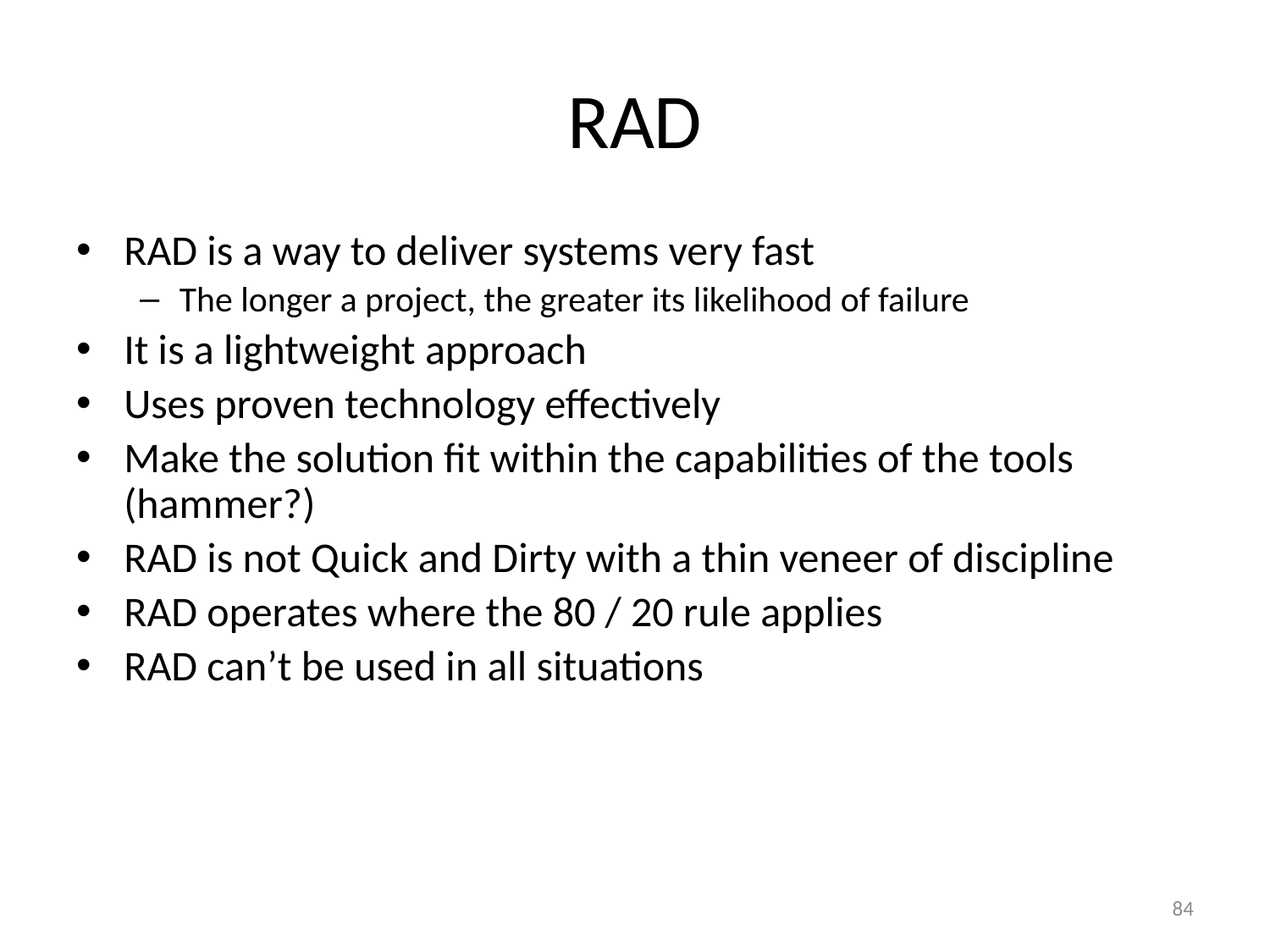

# RAD
RAD is a way to deliver systems very fast
The longer a project, the greater its likelihood of failure
It is a lightweight approach
Uses proven technology effectively
Make the solution fit within the capabilities of the tools (hammer?)
RAD is not Quick and Dirty with a thin veneer of discipline
RAD operates where the 80 / 20 rule applies
RAD can’t be used in all situations
84